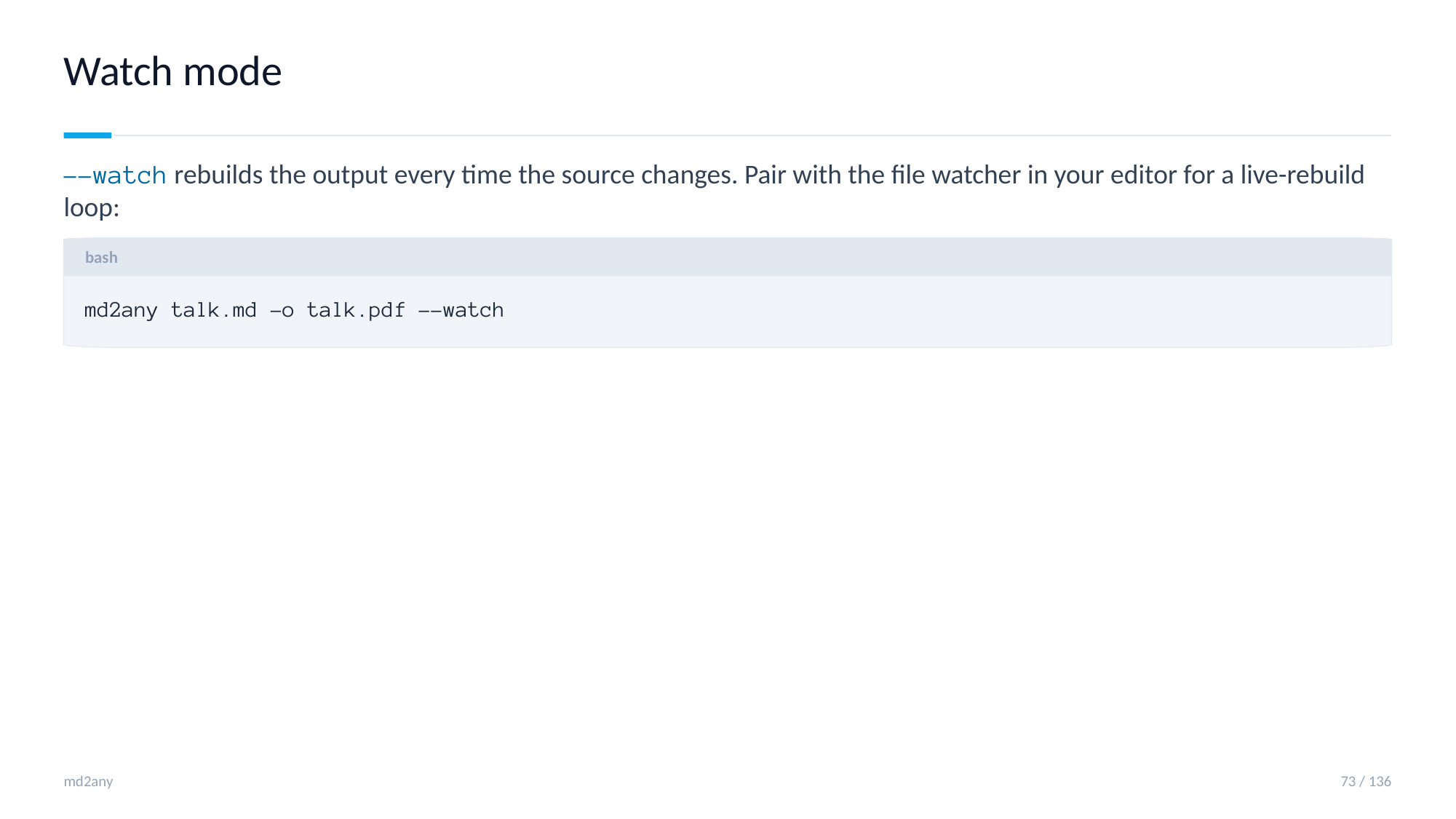

Watch mode

--watch rebuilds the output every time the source changes. Pair with the file watcher in your editor for a live-rebuild loop:
bash
md2any talk.md -o talk.pdf --watch
md2any
73 / 136